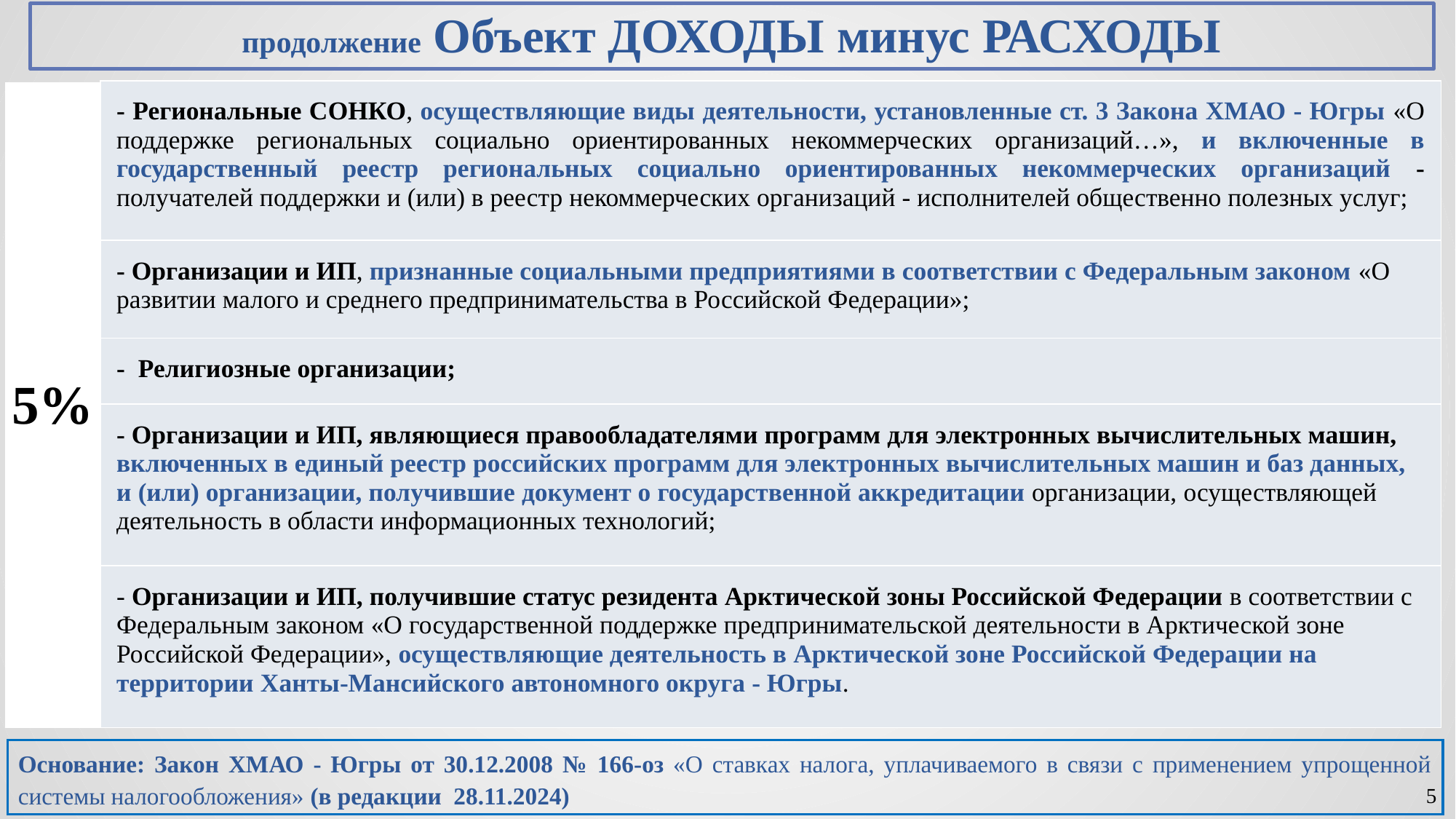

# продолжение Объект ДОХОДЫ минус РАСХОДЫ
| - Региональные СОНКО, осуществляющие виды деятельности, установленные ст. 3 Закона ХМАО - Югры «О поддержке региональных социально ориентированных некоммерческих организаций…», и включенные в государственный реестр региональных социально ориентированных некоммерческих организаций - получателей поддержки и (или) в реестр некоммерческих организаций - исполнителей общественно полезных услуг; |
| --- |
| - Организации и ИП, признанные социальными предприятиями в соответствии с Федеральным законом «О развитии малого и среднего предпринимательства в Российской Федерации»; |
| - Религиозные организации; |
| - Организации и ИП, являющиеся правообладателями программ для электронных вычислительных машин, включенных в единый реестр российских программ для электронных вычислительных машин и баз данных, и (или) организации, получившие документ о государственной аккредитации организации, осуществляющей деятельность в области информационных технологий; |
| - Организации и ИП, получившие статус резидента Арктической зоны Российской Федерации в соответствии с Федеральным законом «О государственной поддержке предпринимательской деятельности в Арктической зоне Российской Федерации», осуществляющие деятельность в Арктической зоне Российской Федерации на территории Ханты-Мансийского автономного округа - Югры. |
| 5% |
| --- |

Основание: Закон ХМАО - Югры от 30.12.2008 № 166-оз «О ставках налога, уплачиваемого в связи с применением упрощенной системы налогообложения» (в редакции  28.11.2024)
5